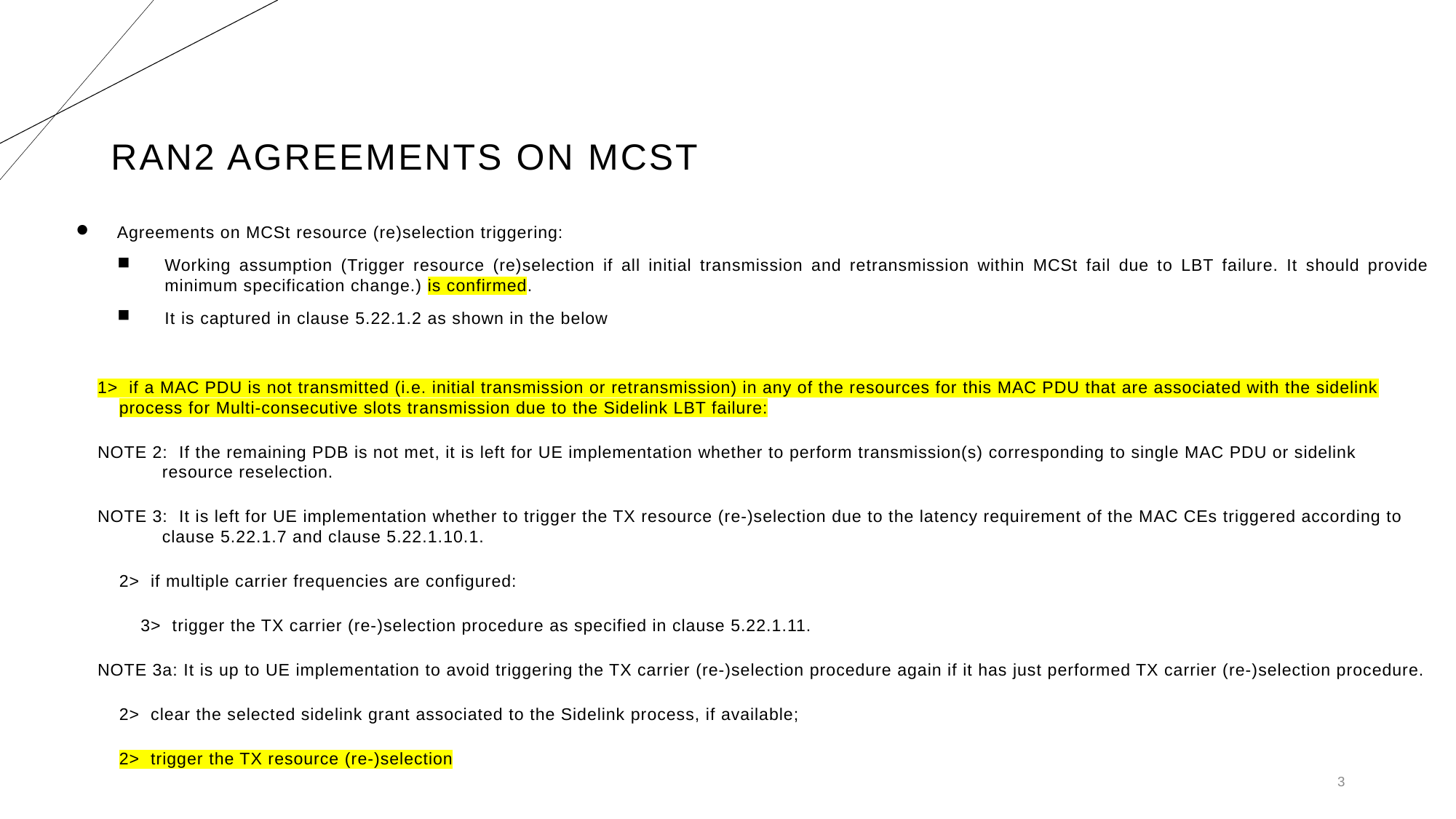

# RAN2 agreements on MCST
Agreements on MCSt resource (re)selection triggering:
Working assumption (Trigger resource (re)selection if all initial transmission and retransmission within MCSt fail due to LBT failure. It should provide minimum specification change.) is confirmed.
It is captured in clause 5.22.1.2 as shown in the below

1>  if a MAC PDU is not transmitted (i.e. initial transmission or retransmission) in any of the resources for this MAC PDU that are associated with the sidelink process for Multi-consecutive slots transmission due to the Sidelink LBT failure:
NOTE 2:  If the remaining PDB is not met, it is left for UE implementation whether to perform transmission(s) corresponding to single MAC PDU or sidelink resource reselection.
NOTE 3:  It is left for UE implementation whether to trigger the TX resource (re-)selection due to the latency requirement of the MAC CEs triggered according to clause 5.22.1.7 and clause 5.22.1.10.1.
2>  if multiple carrier frequencies are configured:
3>  trigger the TX carrier (re-)selection procedure as specified in clause 5.22.1.11.
NOTE 3a: It is up to UE implementation to avoid triggering the TX carrier (re-)selection procedure again if it has just performed TX carrier (re-)selection procedure.
2>  clear the selected sidelink grant associated to the Sidelink process, if available;
2>  trigger the TX resource (re-)selection

3